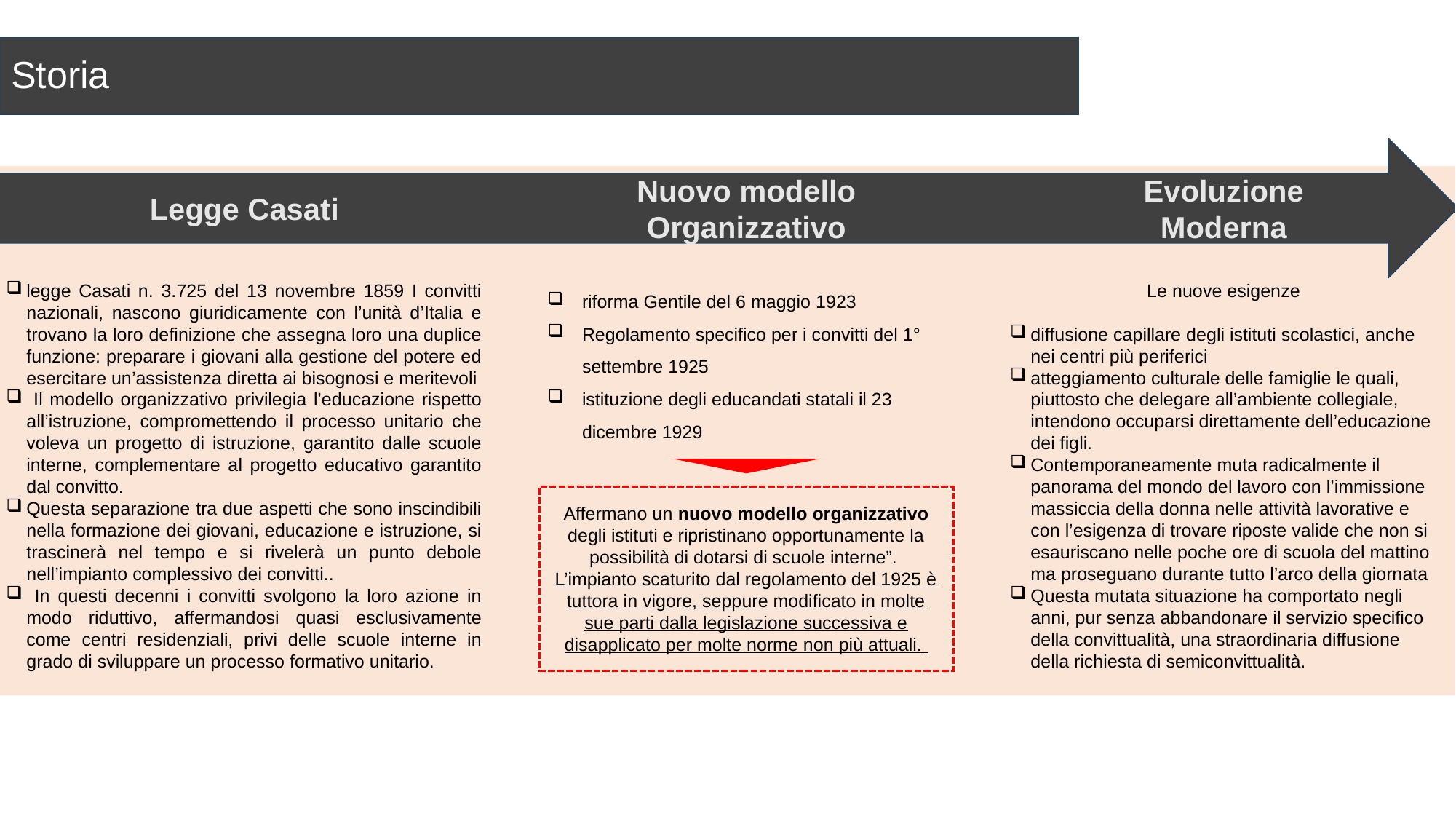

Storia

Evoluzione Moderna
Legge Casati
Nuovo modello Organizzativo
legge Casati n. 3.725 del 13 novembre 1859 I convitti nazionali, nascono giuridicamente con l’unità d’Italia e trovano la loro definizione che assegna loro una duplice funzione: preparare i giovani alla gestione del potere ed esercitare un’assistenza diretta ai bisognosi e meritevoli
 Il modello organizzativo privilegia l’educazione rispetto all’istruzione, compromettendo il processo unitario che voleva un progetto di istruzione, garantito dalle scuole interne, complementare al progetto educativo garantito dal convitto.
Questa separazione tra due aspetti che sono inscindibili nella formazione dei giovani, educazione e istruzione, si trascinerà nel tempo e si rivelerà un punto debole nell’impianto complessivo dei convitti..
 In questi decenni i convitti svolgono la loro azione in modo riduttivo, affermandosi quasi esclusivamente come centri residenziali, privi delle scuole interne in grado di sviluppare un processo formativo unitario.
riforma Gentile del 6 maggio 1923
Regolamento specifico per i convitti del 1° settembre 1925
istituzione degli educandati statali il 23 dicembre 1929
Le nuove esigenze

diffusione capillare degli istituti scolastici, anche nei centri più periferici
atteggiamento culturale delle famiglie le quali, piuttosto che delegare all’ambiente collegiale, intendono occuparsi direttamente dell’educazione dei figli.
Contemporaneamente muta radicalmente il panorama del mondo del lavoro con l’immissione massiccia della donna nelle attività lavorative e con l’esigenza di trovare riposte valide che non si esauriscano nelle poche ore di scuola del mattino ma proseguano durante tutto l’arco della giornata
Questa mutata situazione ha comportato negli anni, pur senza abbandonare il servizio specifico della convittualità, una straordinaria diffusione della richiesta di semiconvittualità.

Affermano un nuovo modello organizzativo degli istituti e ripristinano opportunamente la possibilità di dotarsi di scuole interne”.
L’impianto scaturito dal regolamento del 1925 è tuttora in vigore, seppure modificato in molte sue parti dalla legislazione successiva e disapplicato per molte norme non più attuali.